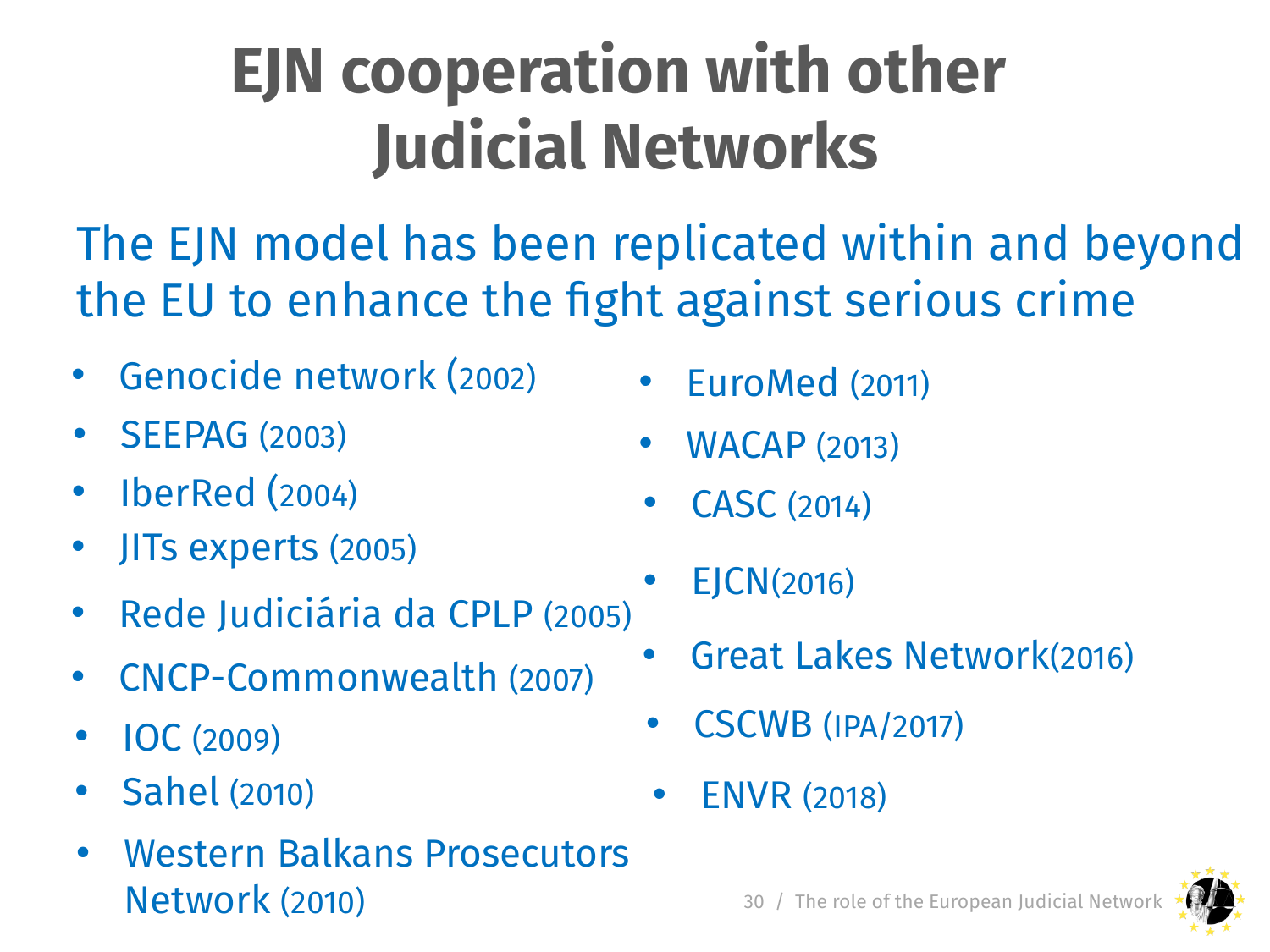

# EJN cooperation with other Judicial Networks
The EJN model has been replicated within and beyond the EU to enhance the fight against serious crime

Genocide network (2002)
EuroMed (2011)
SEEPAG (2003)
WACAP (2013)
IberRed (2004)

CASC (2014)
JITs experts (2005)
EJCN(2016)

Rede Judiciária da CPLP (2005)

Great Lakes Network(2016)
CNCP-Commonwealth (2007)
CSCWB (IPA/2017)
IOC (2009)
Sahel (2010)
ENVR (2018)
Western Balkans Prosecutors Network (2010)